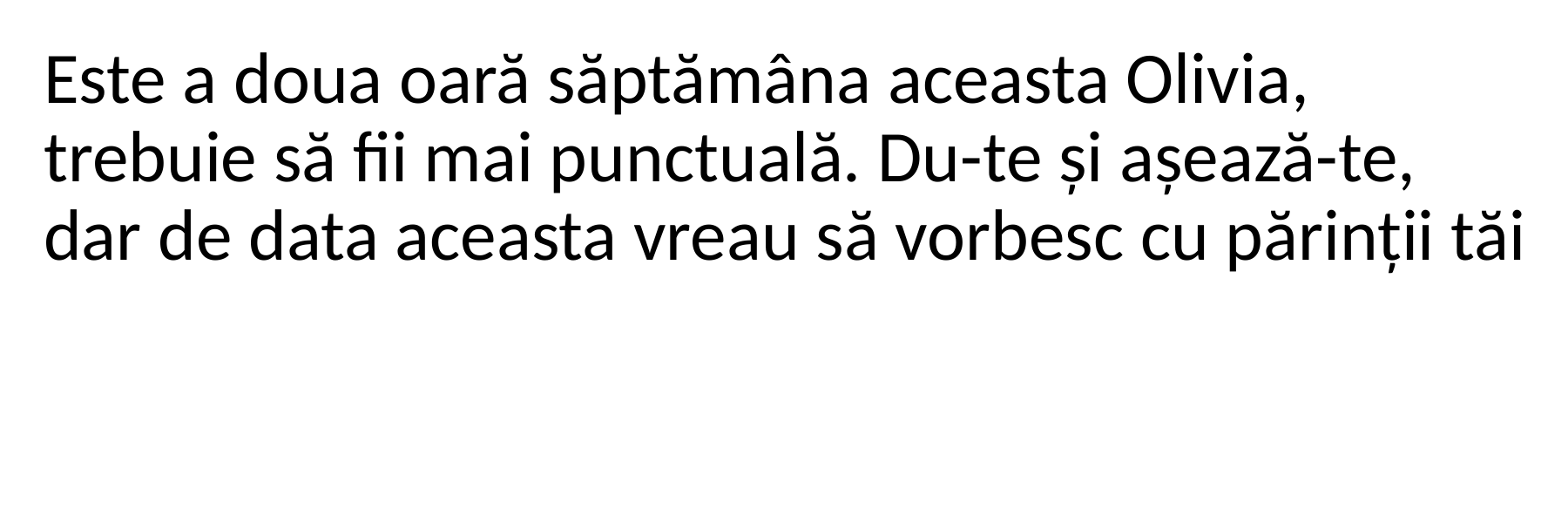

Este a doua oară săptămâna aceasta Olivia, trebuie să fii mai punctuală. Du-te și așează-te, dar de data aceasta vreau să vorbesc cu părinții tăi